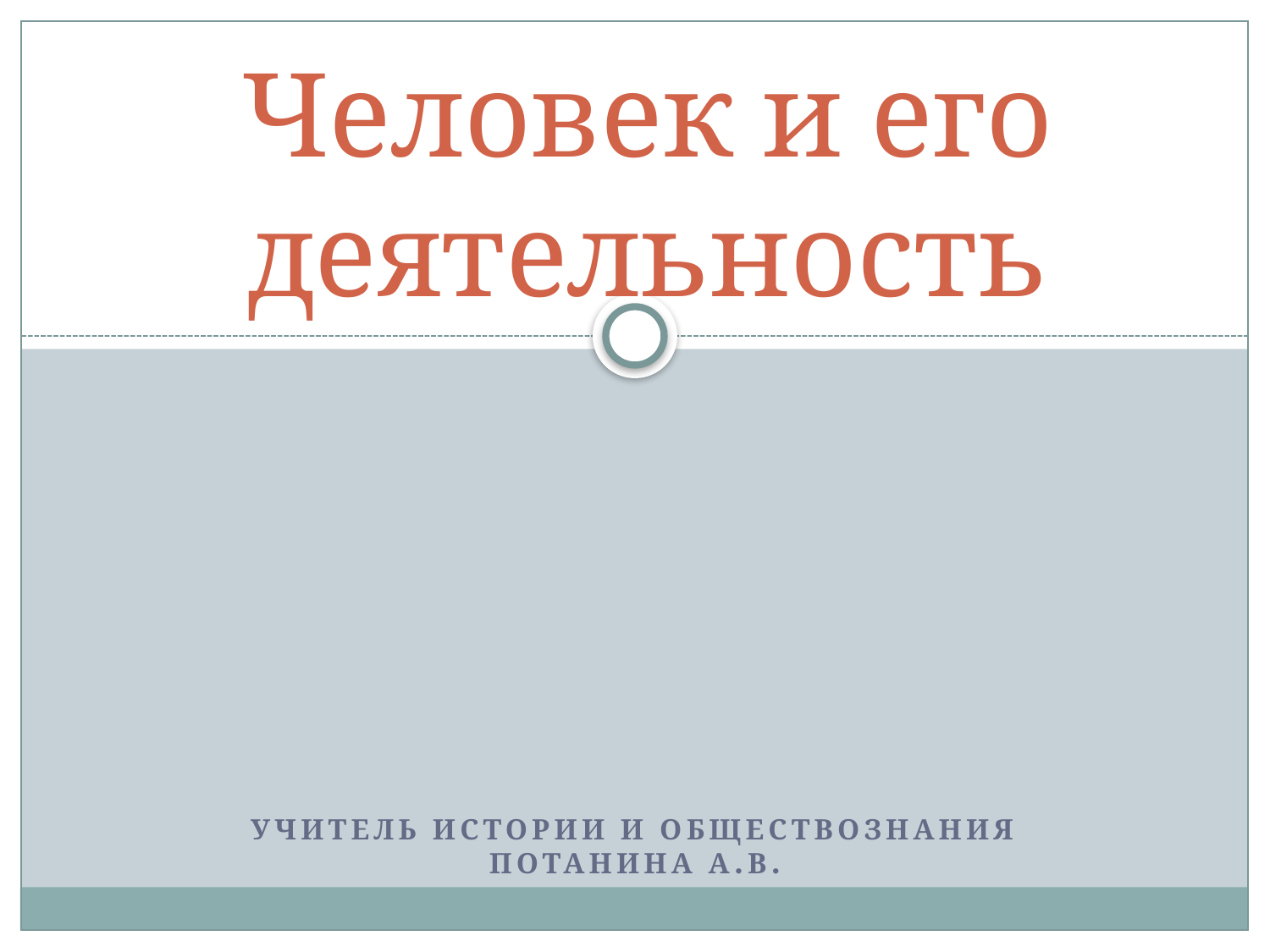

# Человек и его деятельность
Учитель истории и обществознания Потанина А.В.